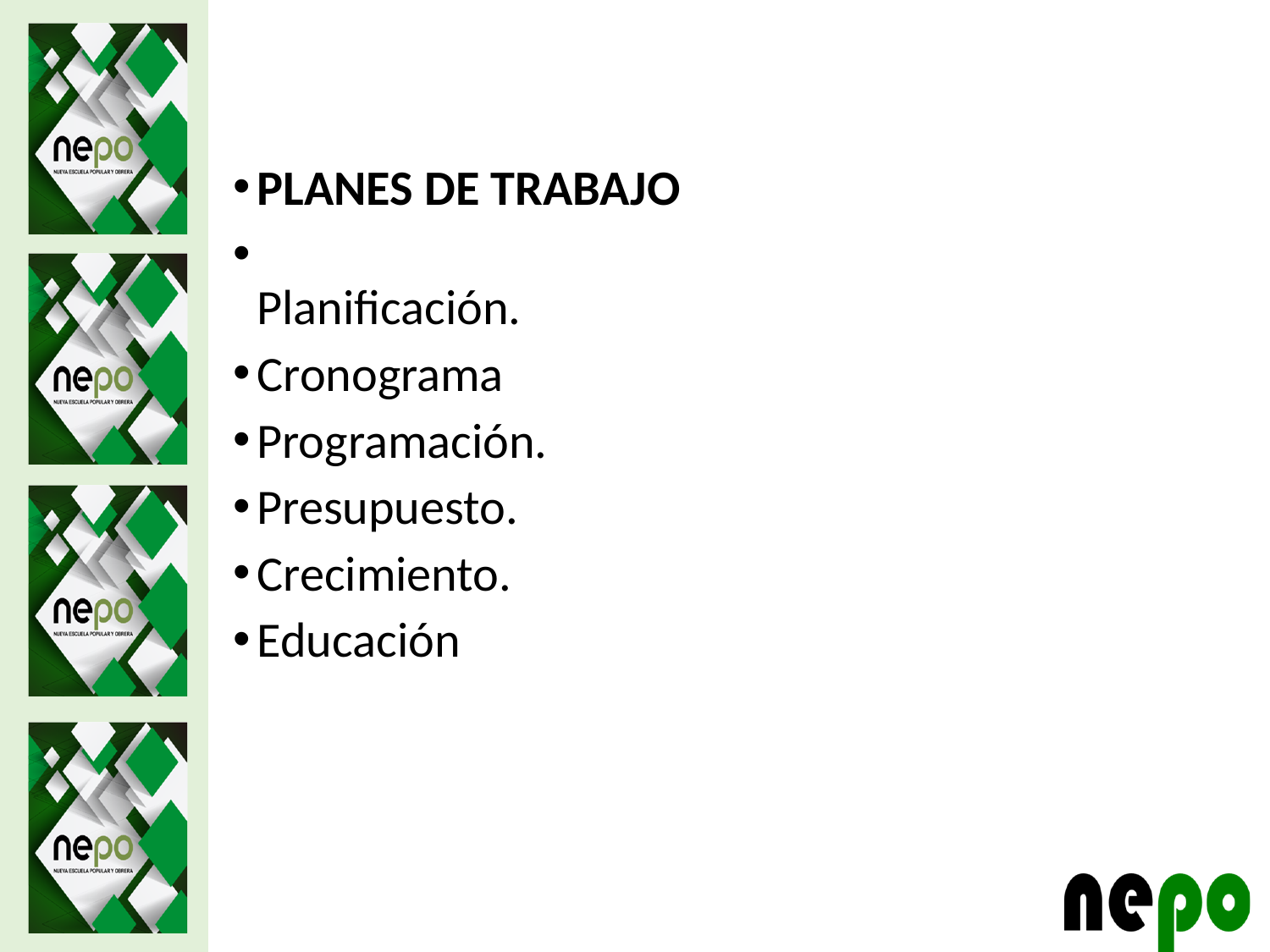

PLANES DE TRABAJO
Planificación.
Cronograma
Programación.
Presupuesto.
Crecimiento.
Educación